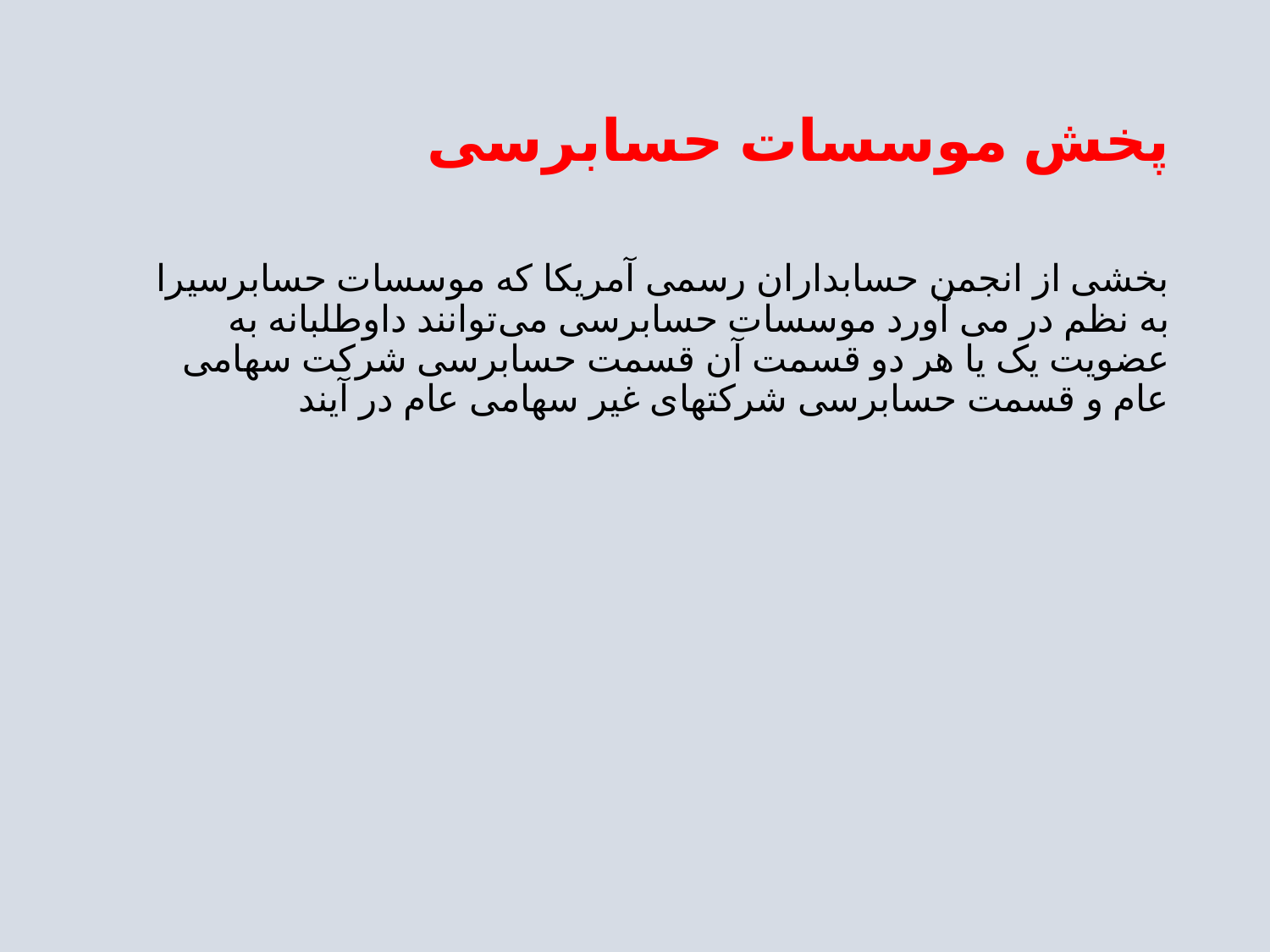

# پخش موسسات حسابرسی
بخشی از انجمن حسابداران رسمی آمریکا که موسسات حسابرسیرا به نظم در می آورد موسسات حسابرسی می‌توانند داوطلبانه به عضویت یک یا هر دو قسمت آن قسمت حسابرسی شرکت سهامی عام و قسمت حسابرسی شرکتهای غیر سهامی عام در آیند